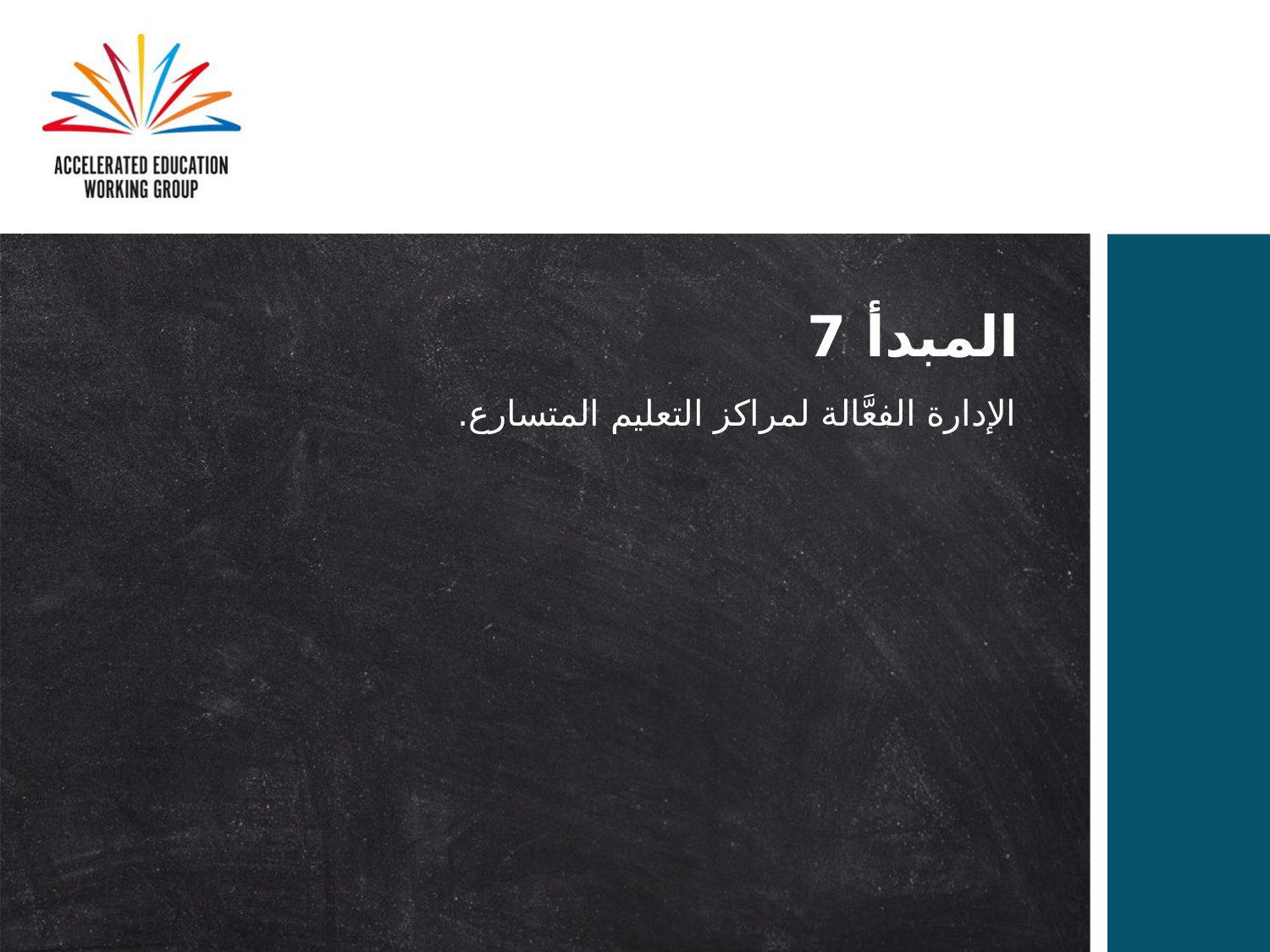

المبدأ 7
الإدارة الفعَّالة لمراكز التعليم المتسارع.